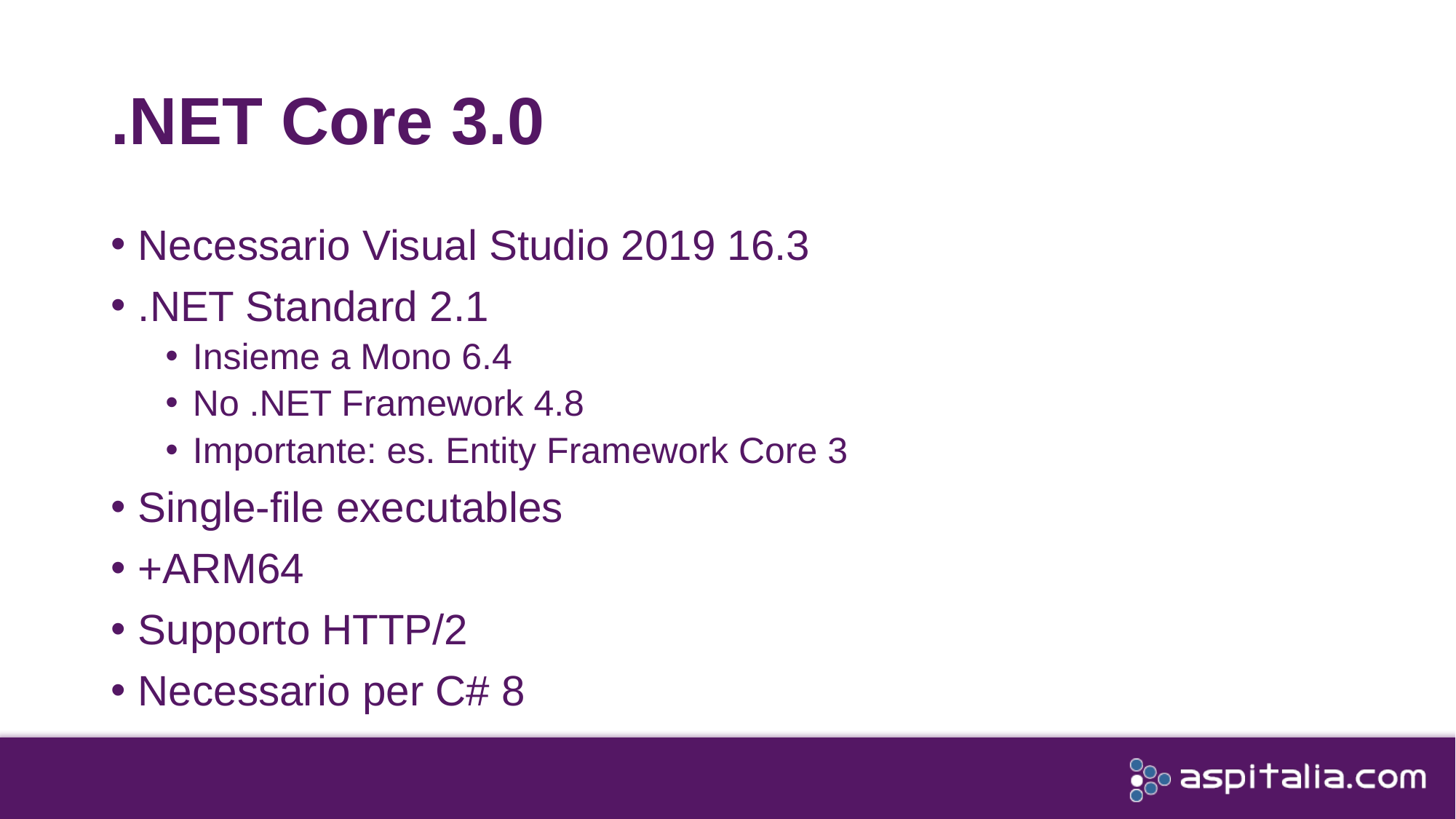

# .NET Core 3.0
Necessario Visual Studio 2019 16.3
.NET Standard 2.1
Insieme a Mono 6.4
No .NET Framework 4.8
Importante: es. Entity Framework Core 3
Single-file executables
+ARM64
Supporto HTTP/2
Necessario per C# 8